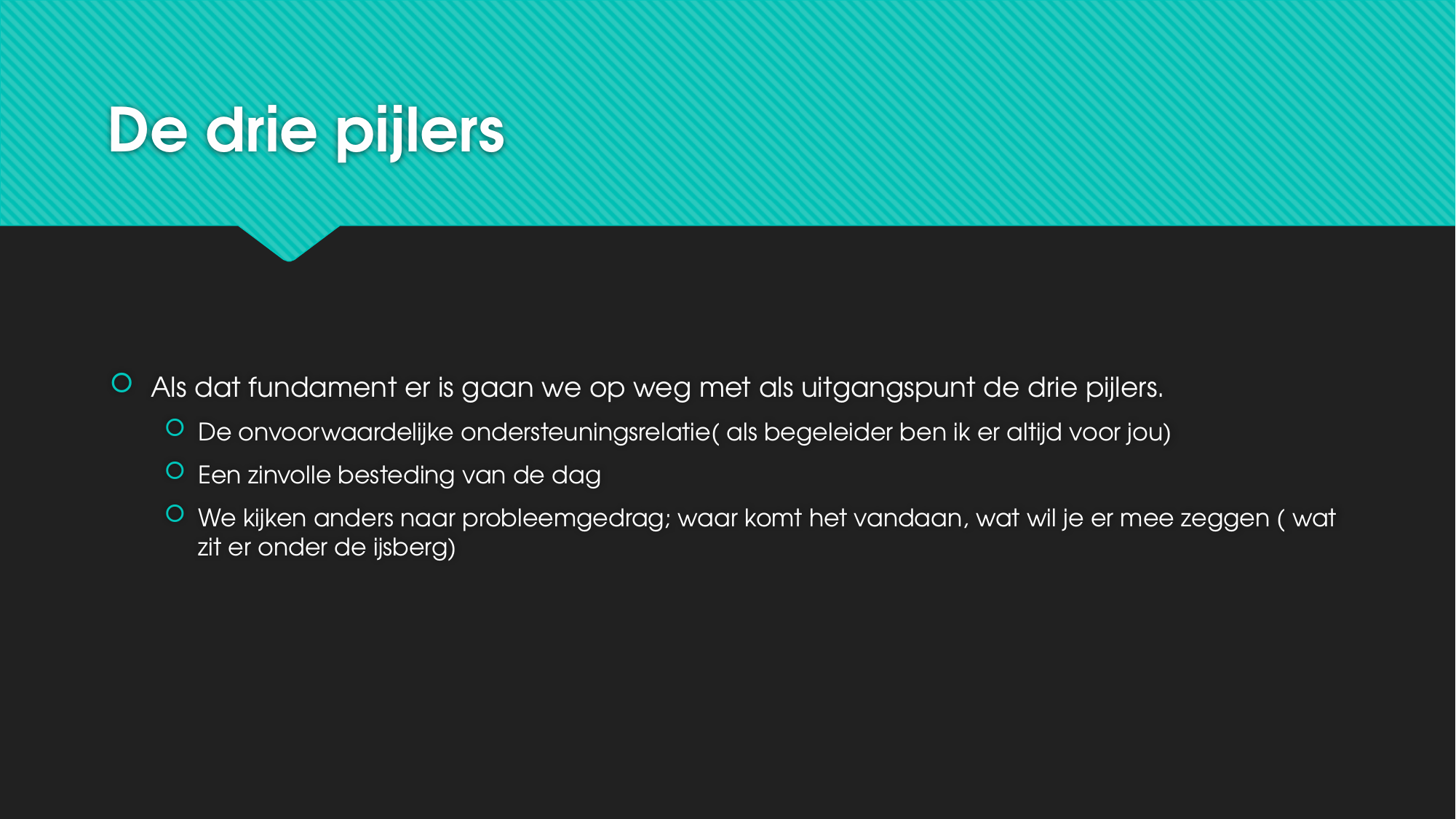

# De drie pijlers
Als dat fundament er is gaan we op weg met als uitgangspunt de drie pijlers.
De onvoorwaardelijke ondersteuningsrelatie( als begeleider ben ik er altijd voor jou)
Een zinvolle besteding van de dag
We kijken anders naar probleemgedrag; waar komt het vandaan, wat wil je er mee zeggen ( wat zit er onder de ijsberg)